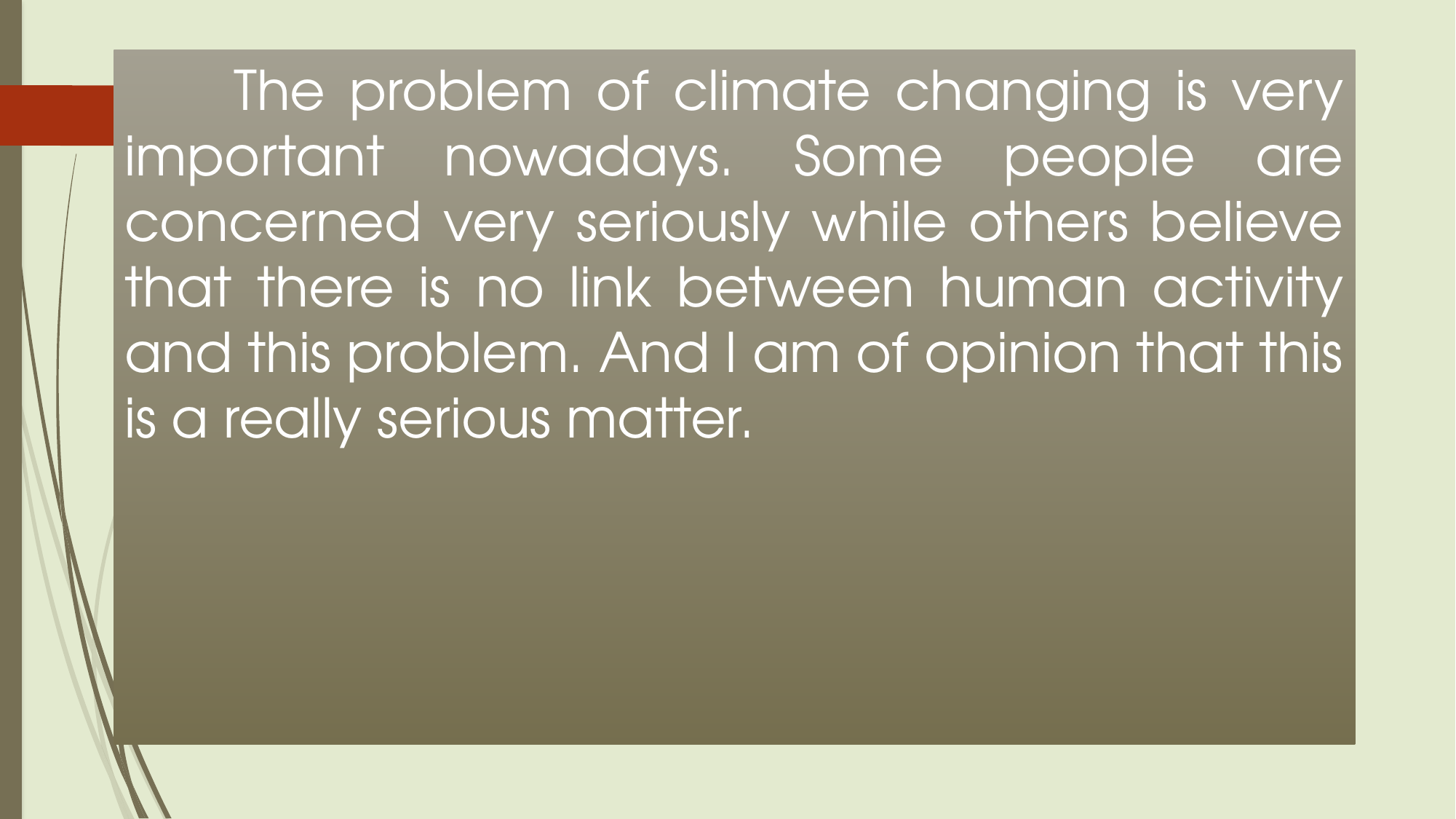

# The problem of climate changing is very important nowadays. Some people are concerned very seriously while others believe that there is no link between human activity and this problem. And I am of opinion that this is a really serious matter.